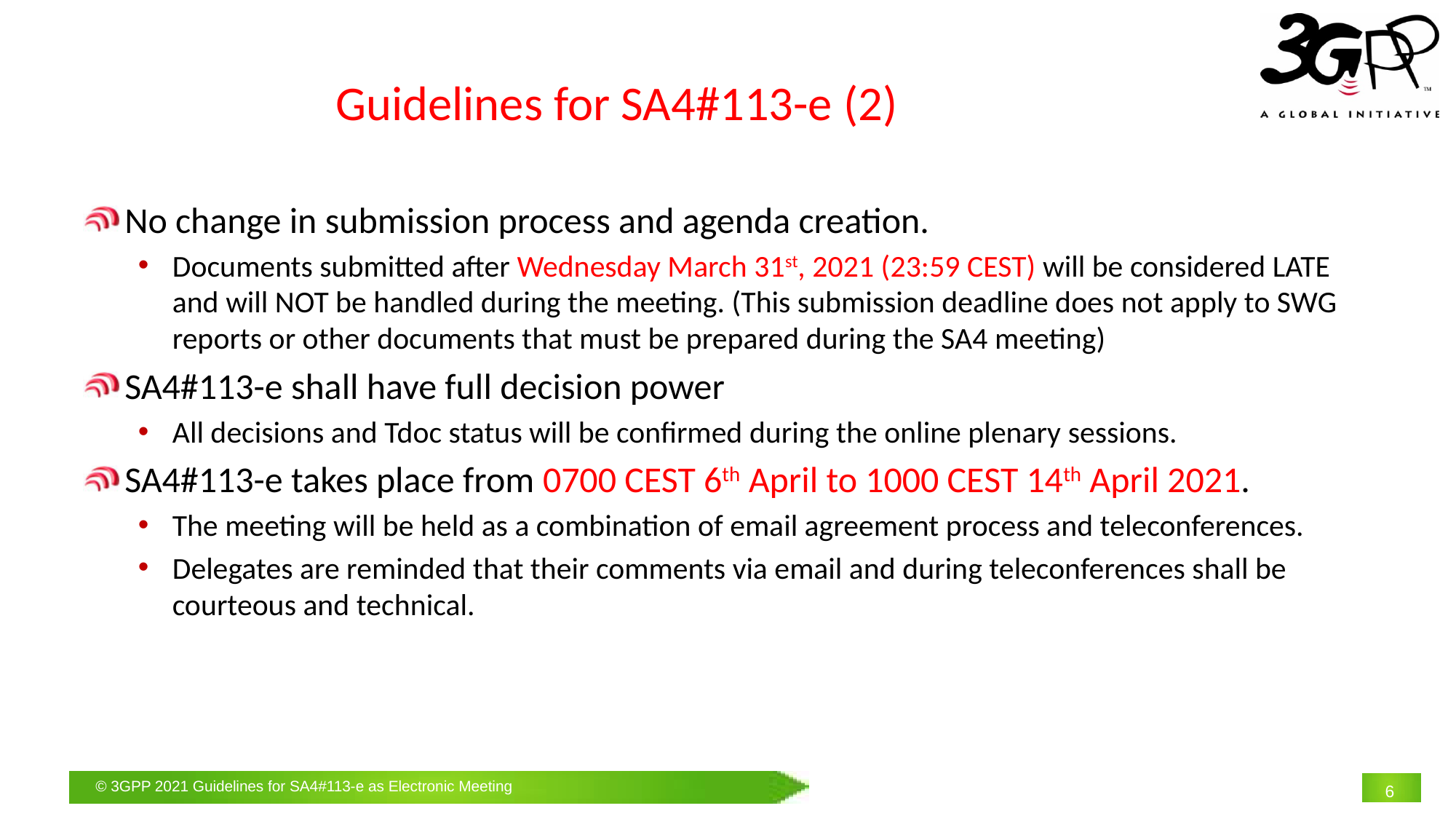

# Guidelines for SA4#113-e (2)
No change in submission process and agenda creation.
Documents submitted after Wednesday March 31st, 2021 (23:59 CEST) will be considered LATE and will NOT be handled during the meeting. (This submission deadline does not apply to SWG reports or other documents that must be prepared during the SA4 meeting)
SA4#113-e shall have full decision power
All decisions and Tdoc status will be confirmed during the online plenary sessions.
SA4#113-e takes place from 0700 CEST 6th April to 1000 CEST 14th April 2021.
The meeting will be held as a combination of email agreement process and teleconferences.
Delegates are reminded that their comments via email and during teleconferences shall be courteous and technical.
6